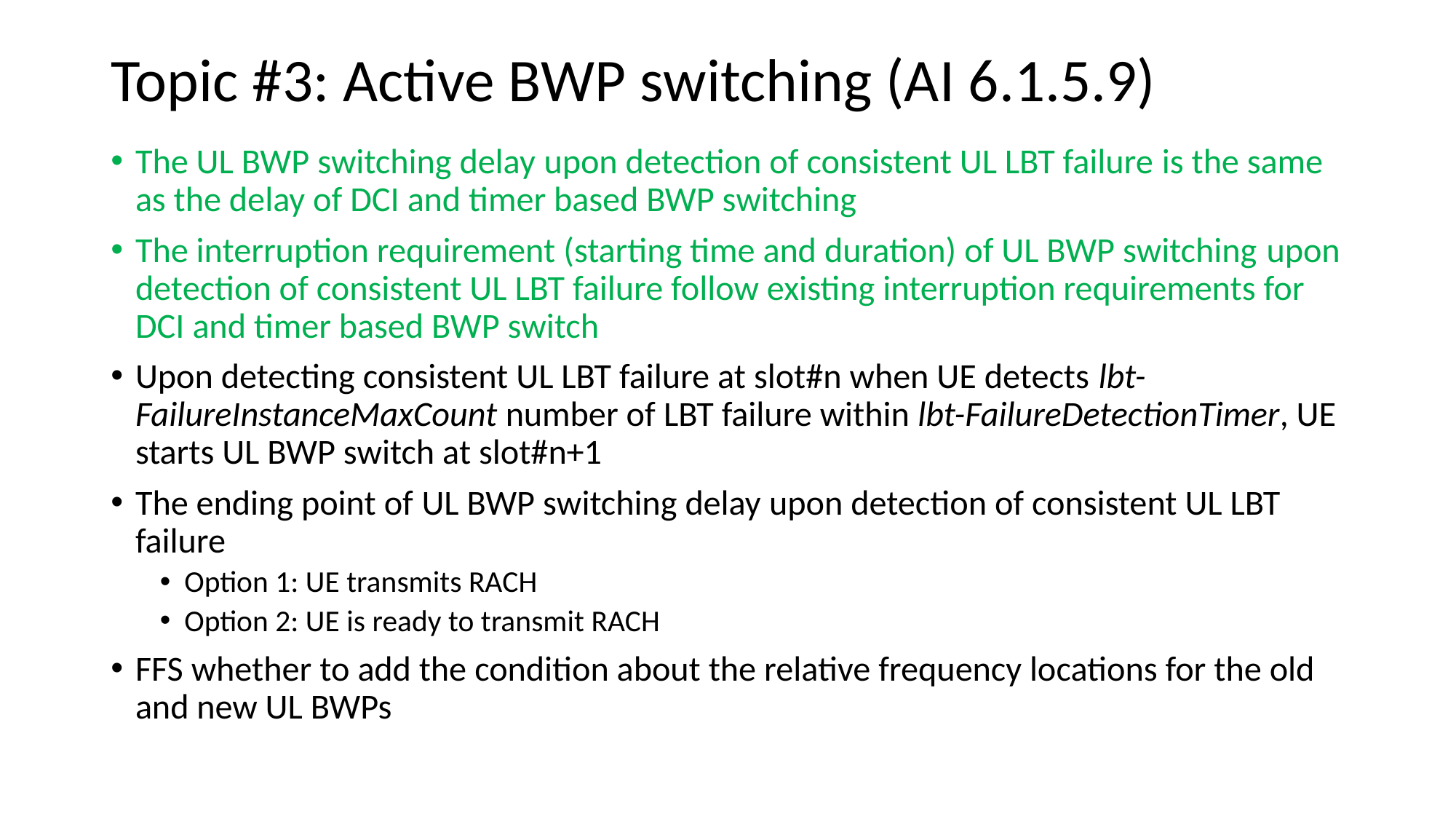

# Topic #3: Active BWP switching (AI 6.1.5.9)
The UL BWP switching delay upon detection of consistent UL LBT failure is the same as the delay of DCI and timer based BWP switching
The interruption requirement (starting time and duration) of UL BWP switching upon detection of consistent UL LBT failure follow existing interruption requirements for DCI and timer based BWP switch
Upon detecting consistent UL LBT failure at slot#n when UE detects lbt-FailureInstanceMaxCount number of LBT failure within lbt-FailureDetectionTimer, UE starts UL BWP switch at slot#n+1
The ending point of UL BWP switching delay upon detection of consistent UL LBT failure
Option 1: UE transmits RACH
Option 2: UE is ready to transmit RACH
FFS whether to add the condition about the relative frequency locations for the old and new UL BWPs